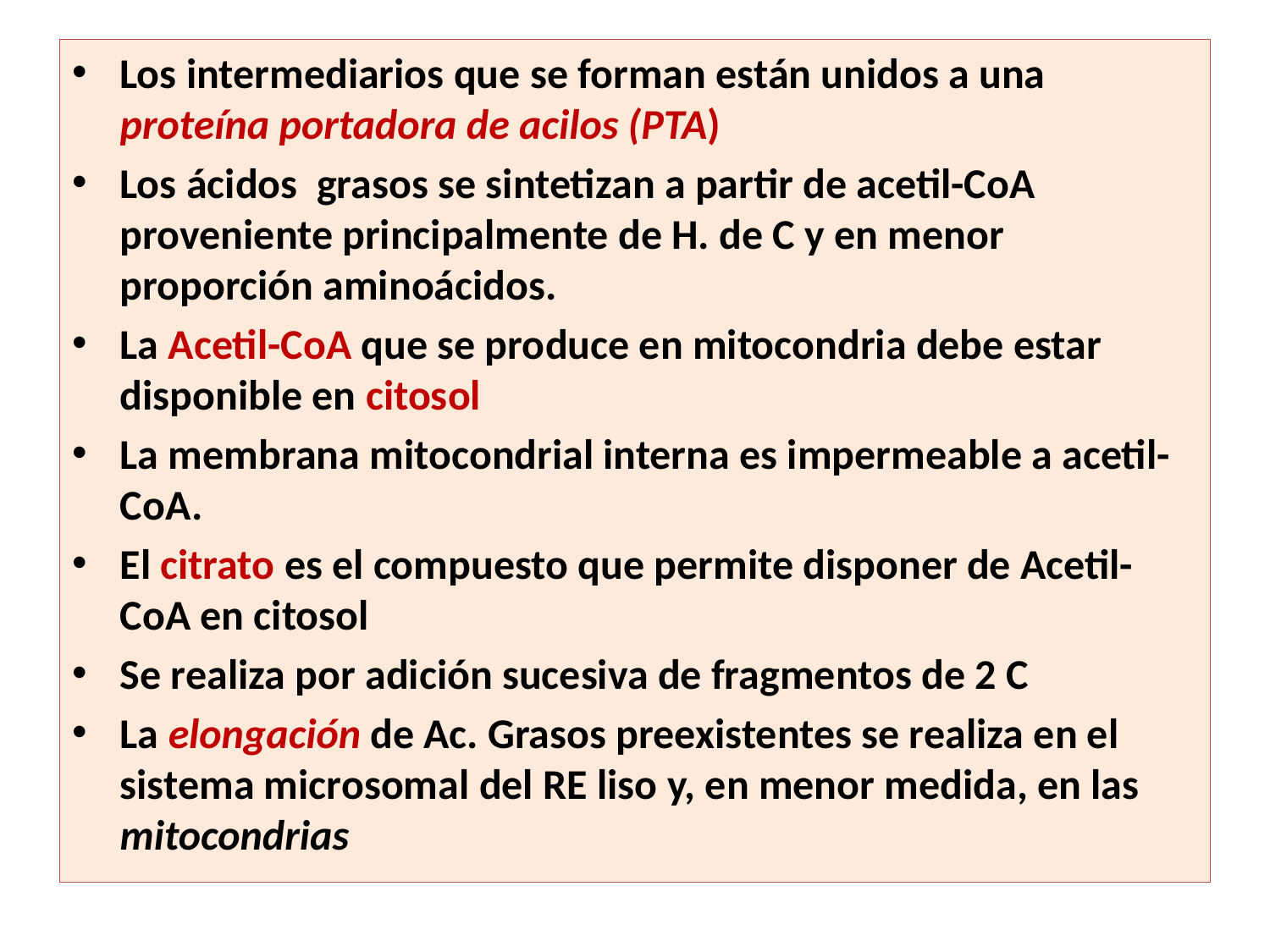

Los intermediarios que se forman están unidos a una proteína portadora de acilos (PTA)
Los ácidos  grasos se sintetizan a partir de acetil-CoA proveniente principalmente de H. de C y en menor proporción aminoácidos.
La Acetil-CoA que se produce en mitocondria debe estar disponible en citosol
La membrana mitocondrial interna es impermeable a acetil-CoA.
El citrato es el compuesto que permite disponer de Acetil-CoA en citosol
Se realiza por adición sucesiva de fragmentos de 2 C
La elongación de Ac. Grasos preexistentes se realiza en el sistema microsomal del RE liso y, en menor medida, en las mitocondrias